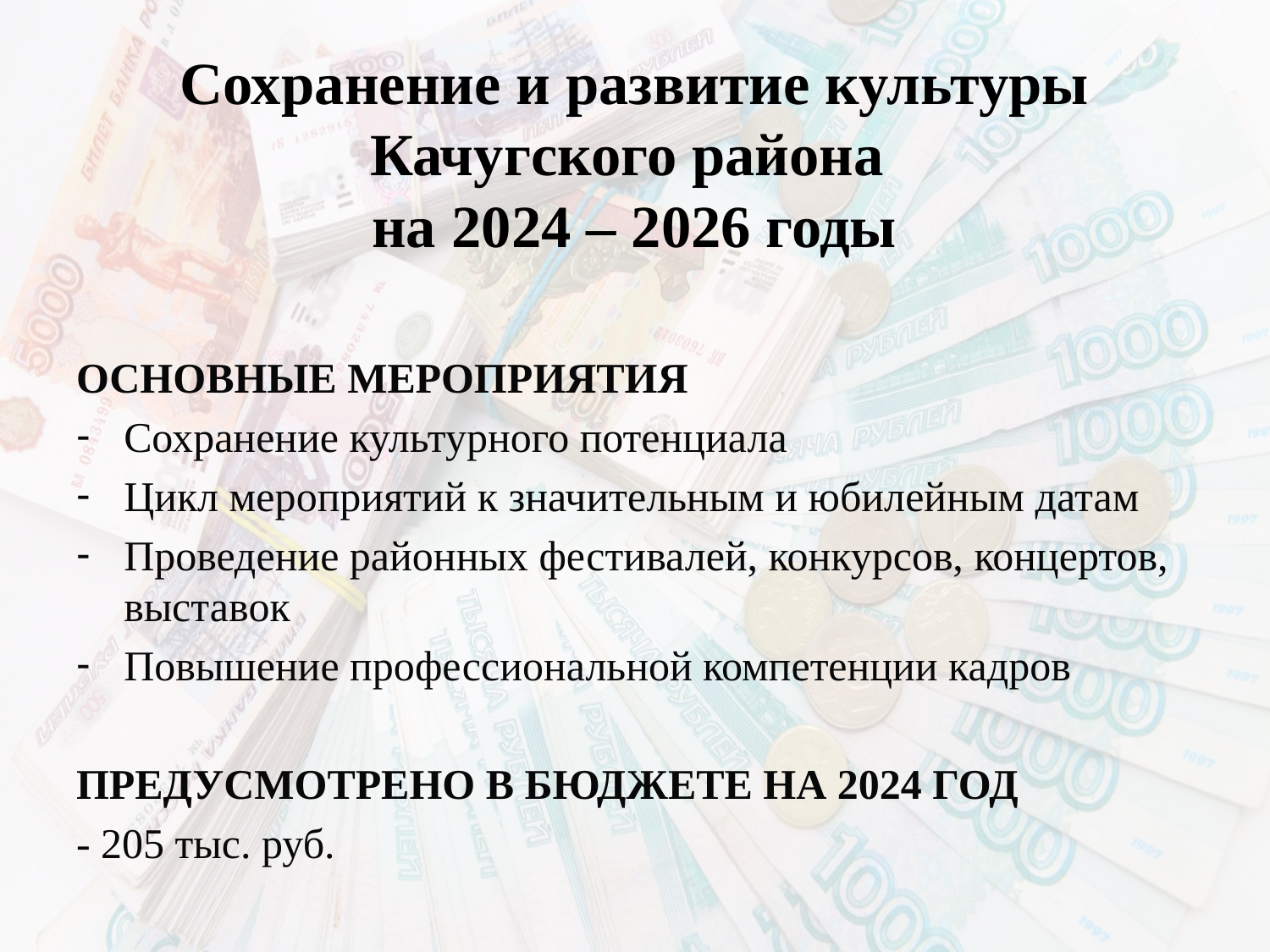

# Сохранение и развитие культуры Качугского района на 2024 – 2026 годы
ОСНОВНЫЕ МЕРОПРИЯТИЯ
Сохранение культурного потенциала
Цикл мероприятий к значительным и юбилейным датам
Проведение районных фестивалей, конкурсов, концертов, выставок
Повышение профессиональной компетенции кадров

ПРЕДУСМОТРЕНО В БЮДЖЕТЕ НА 2024 ГОД
- 205 тыс. руб.